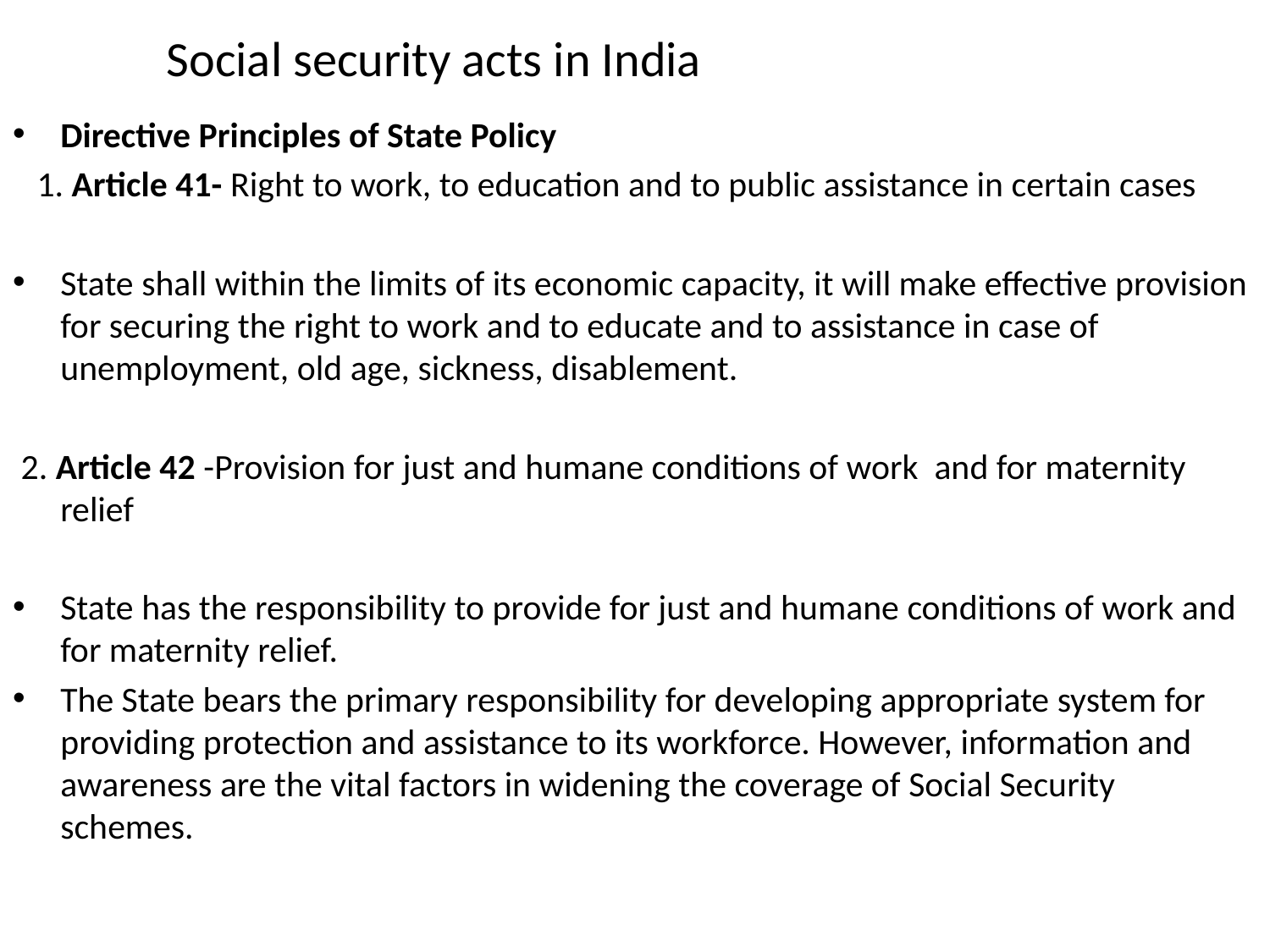

# Social security acts in India
Directive Principles of State Policy
   1. Article 41- Right to work, to education and to public assistance in certain cases

State shall within the limits of its economic capacity, it will make effective provision for securing the right to work and to educate and to assistance in case of unemployment, old age, sickness, disablement.

 2. Article 42 -Provision for just and humane conditions of work  and for maternity relief

State has the responsibility to provide for just and humane conditions of work and for maternity relief.
The State bears the primary responsibility for developing appropriate system for providing protection and assistance to its workforce. However, information and awareness are the vital factors in widening the coverage of Social Security schemes.